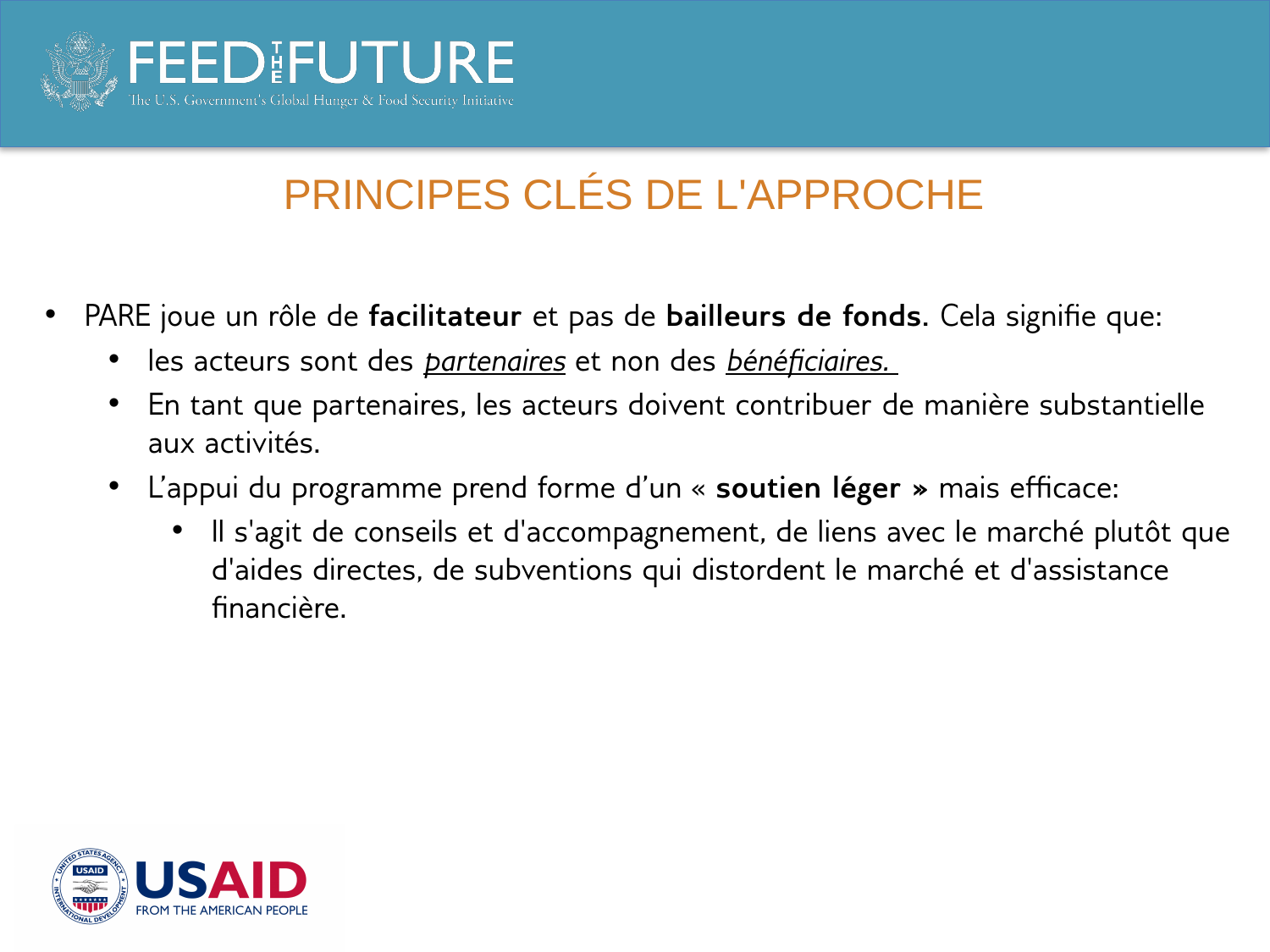

# Principes clés de l'approchE
PARE joue un rôle de facilitateur et pas de bailleurs de fonds. Cela signifie que:
les acteurs sont des partenaires et non des bénéficiaires.
En tant que partenaires, les acteurs doivent contribuer de manière substantielle aux activités.
L’appui du programme prend forme d’un « soutien léger » mais efficace:
Il s'agit de conseils et d'accompagnement, de liens avec le marché plutôt que d'aides directes, de subventions qui distordent le marché et d'assistance financière.